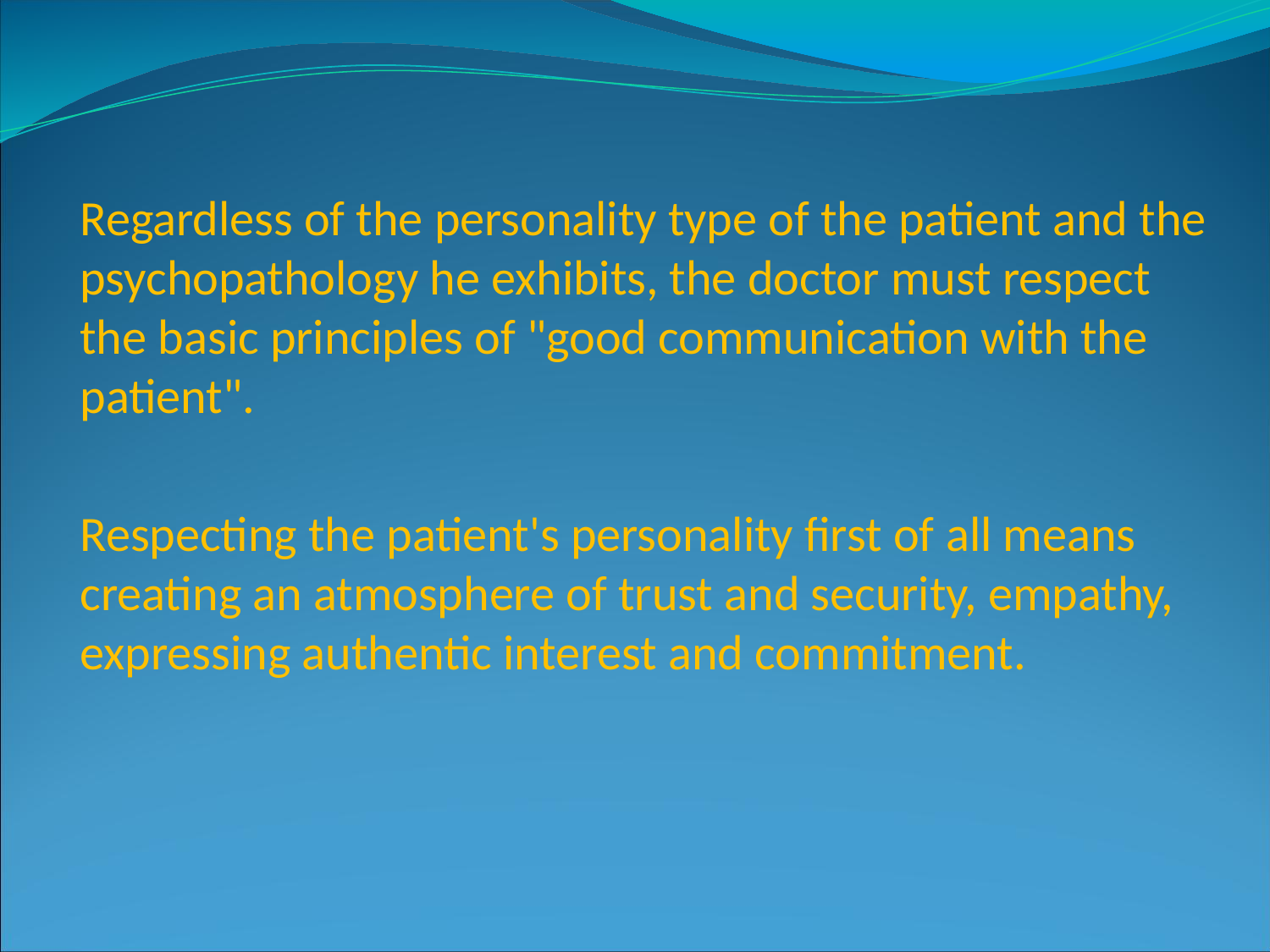

Regardless of the personality type of the patient and the psychopathology he exhibits, the doctor must respect the basic principles of "good communication with the patient".

Respecting the patient's personality first of all means creating an atmosphere of trust and security, empathy, expressing authentic interest and commitment.